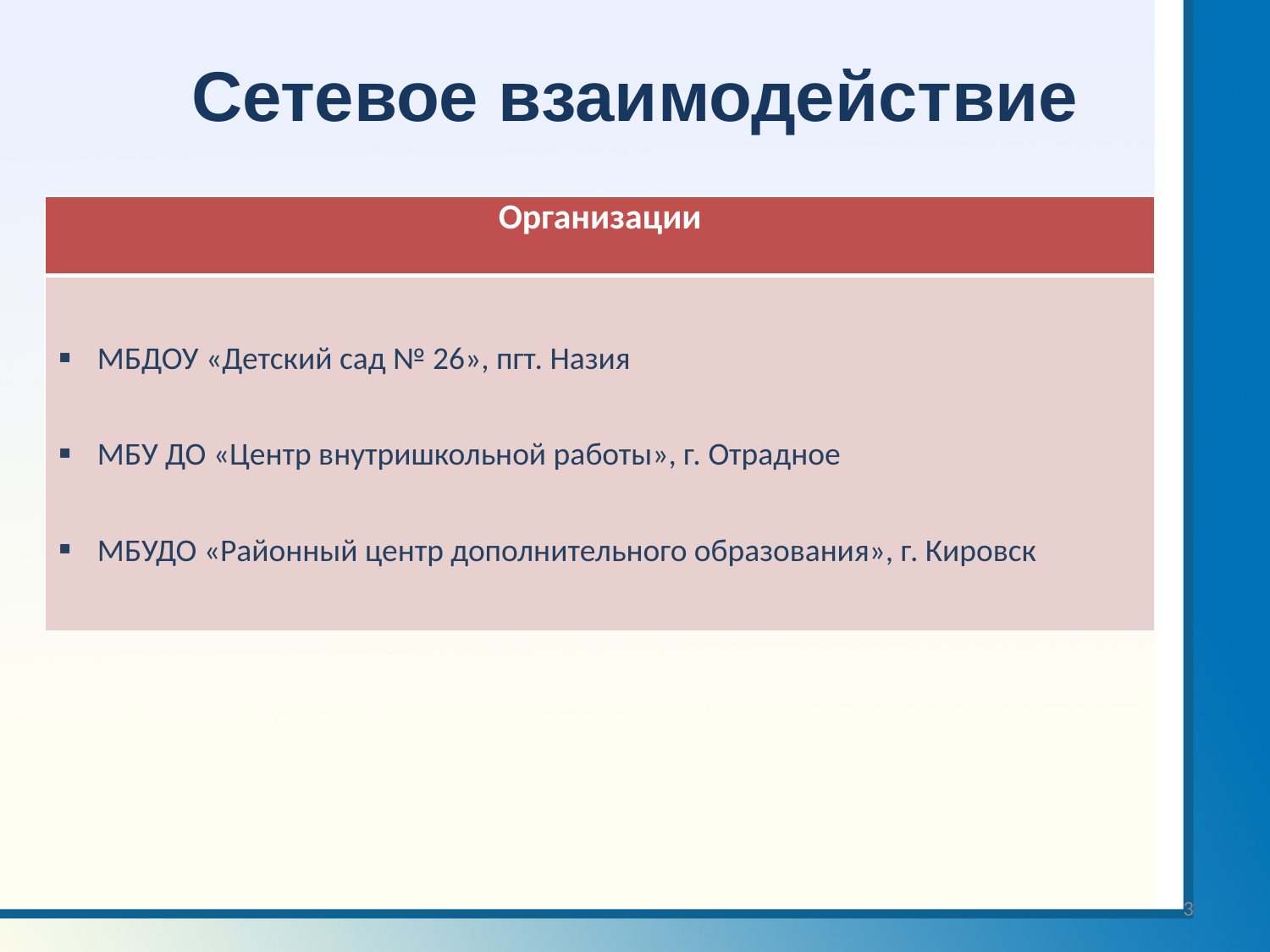

# Сетевое взаимодействие
| Организации |
| --- |
| МБДОУ «Детский сад № 26», пгт. Назия МБУ ДО «Центр внутришкольной работы», г. Отрадное МБУДО «Районный центр дополнительного образования», г. Кировск |
3